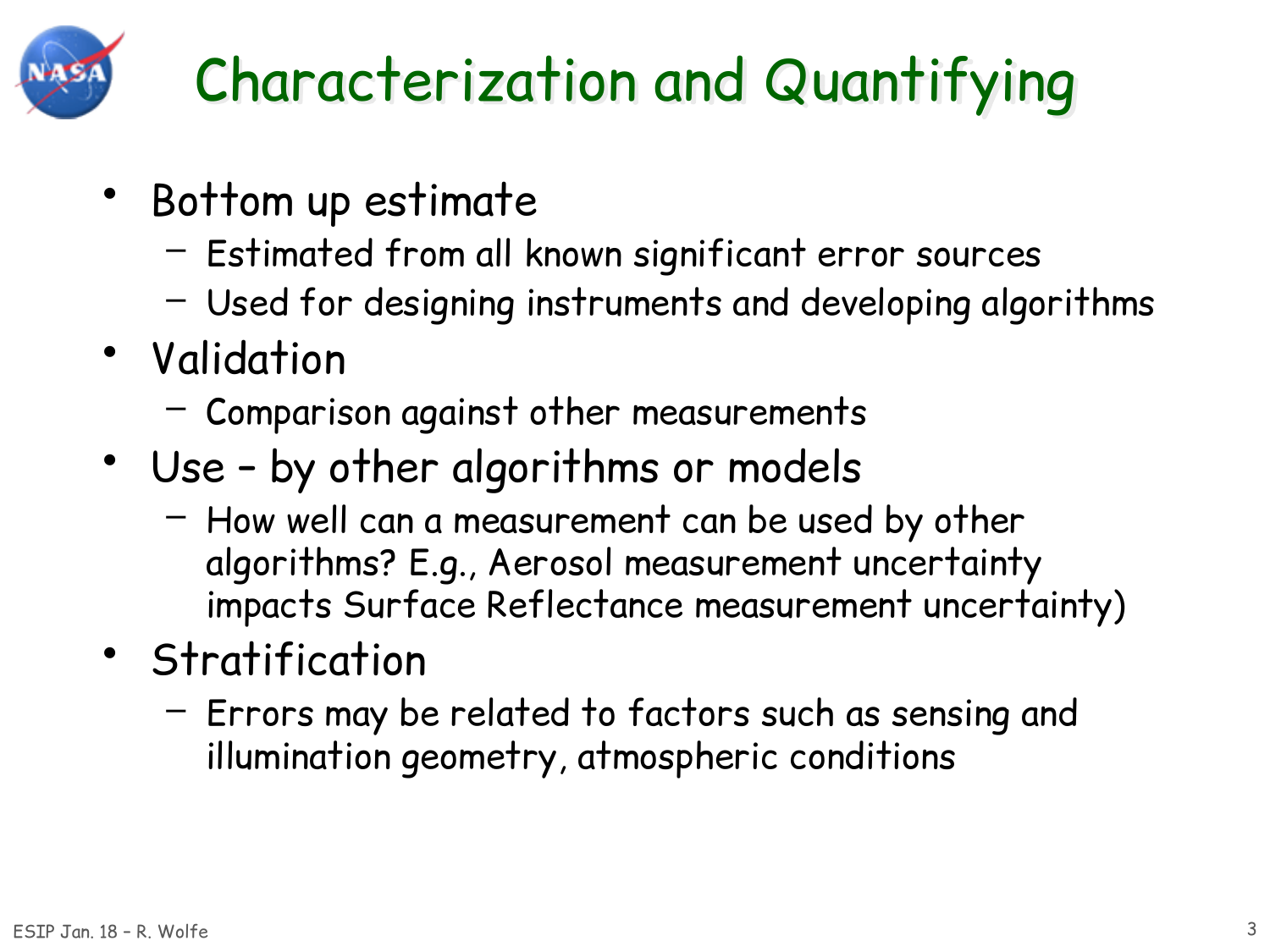

# Characterization and Quantifying
Bottom up estimate
Estimated from all known significant error sources
Used for designing instruments and developing algorithms
Validation
Comparison against other measurements
Use – by other algorithms or models
How well can a measurement can be used by other algorithms? E.g., Aerosol measurement uncertainty impacts Surface Reflectance measurement uncertainty)
Stratification
Errors may be related to factors such as sensing and illumination geometry, atmospheric conditions

3